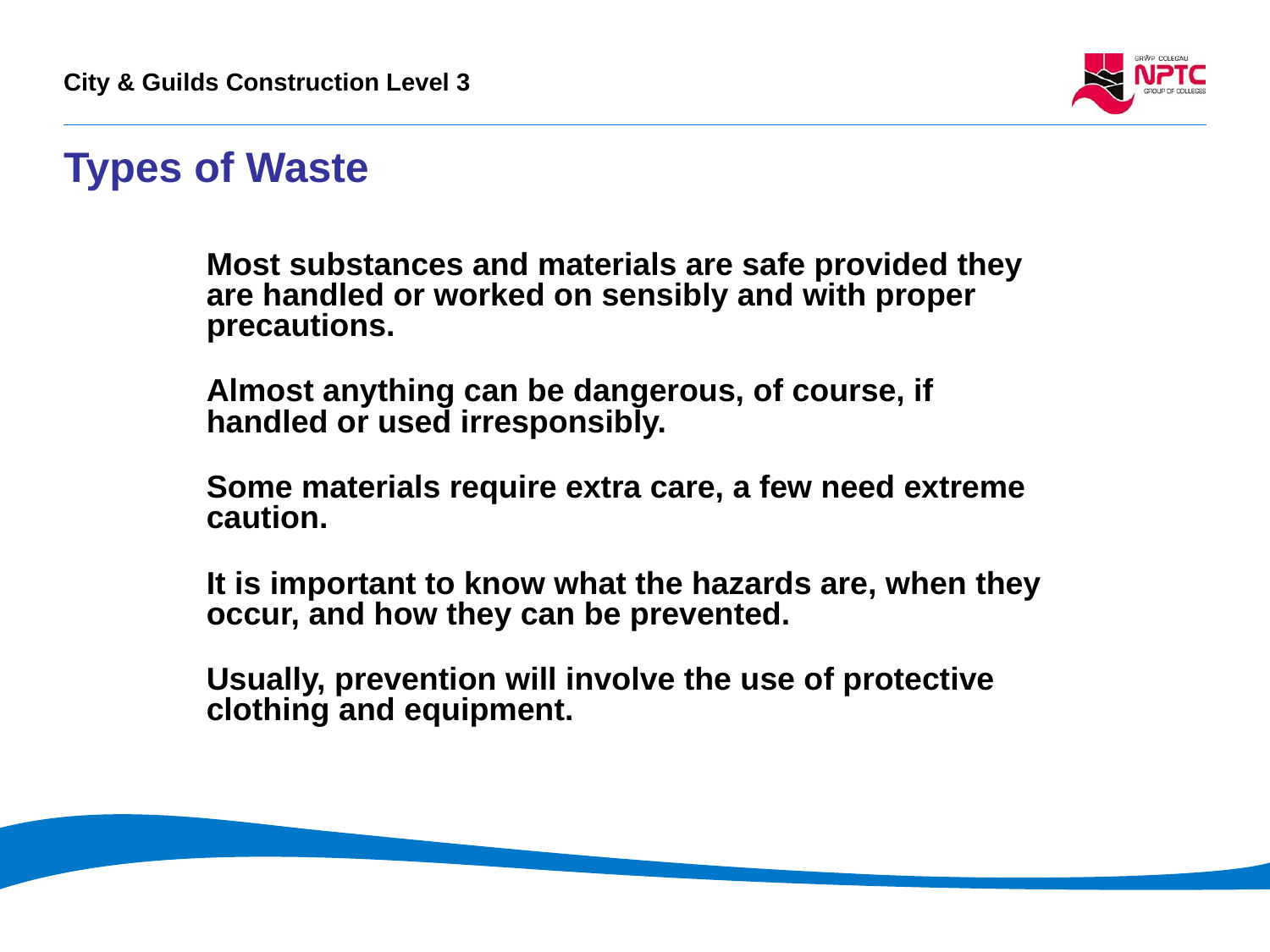

# Types of Waste
Most substances and materials are safe provided they are handled or worked on sensibly and with proper precautions.
Almost anything can be dangerous, of course, if handled or used irresponsibly.
Some materials require extra care, a few need extreme caution.
It is important to know what the hazards are, when they occur, and how they can be prevented.
Usually, prevention will involve the use of protective clothing and equipment.